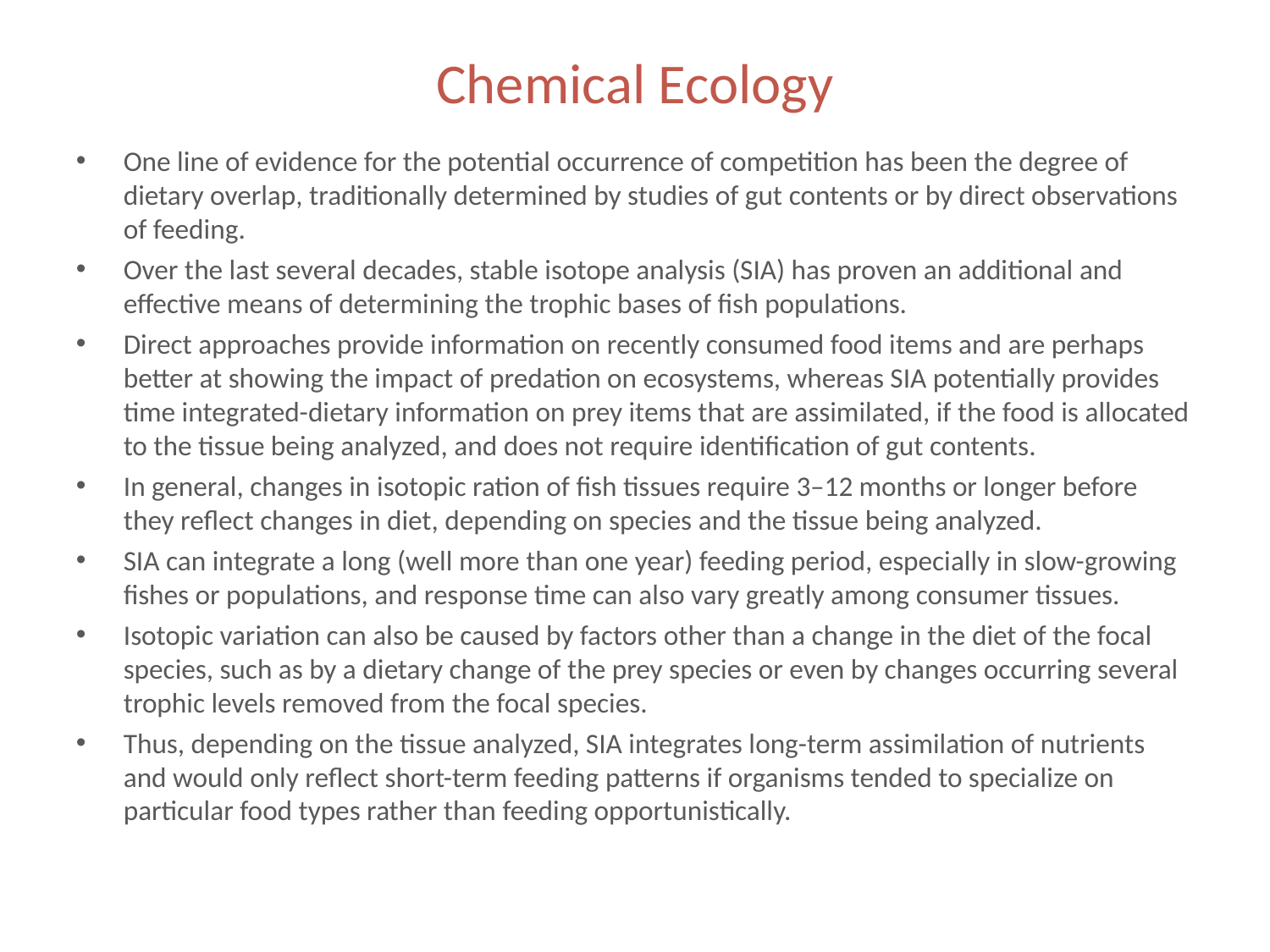

# Chemical Ecology
One line of evidence for the potential occurrence of competition has been the degree of dietary overlap, traditionally determined by studies of gut contents or by direct observations of feeding.
Over the last several decades, stable isotope analysis (SIA) has proven an additional and effective means of determining the trophic bases of fish populations.
Direct approaches provide information on recently consumed food items and are perhaps better at showing the impact of predation on ecosystems, whereas SIA potentially provides time integrated-dietary information on prey items that are assimilated, if the food is allocated to the tissue being analyzed, and does not require identification of gut contents.
In general, changes in isotopic ration of fish tissues require 3–12 months or longer before they reflect changes in diet, depending on species and the tissue being analyzed.
SIA can integrate a long (well more than one year) feeding period, especially in slow-growing fishes or populations, and response time can also vary greatly among consumer tissues.
Isotopic variation can also be caused by factors other than a change in the diet of the focal species, such as by a dietary change of the prey species or even by changes occurring several trophic levels removed from the focal species.
Thus, depending on the tissue analyzed, SIA integrates long-term assimilation of nutrients and would only reflect short-term feeding patterns if organisms tended to specialize on particular food types rather than feeding opportunistically.